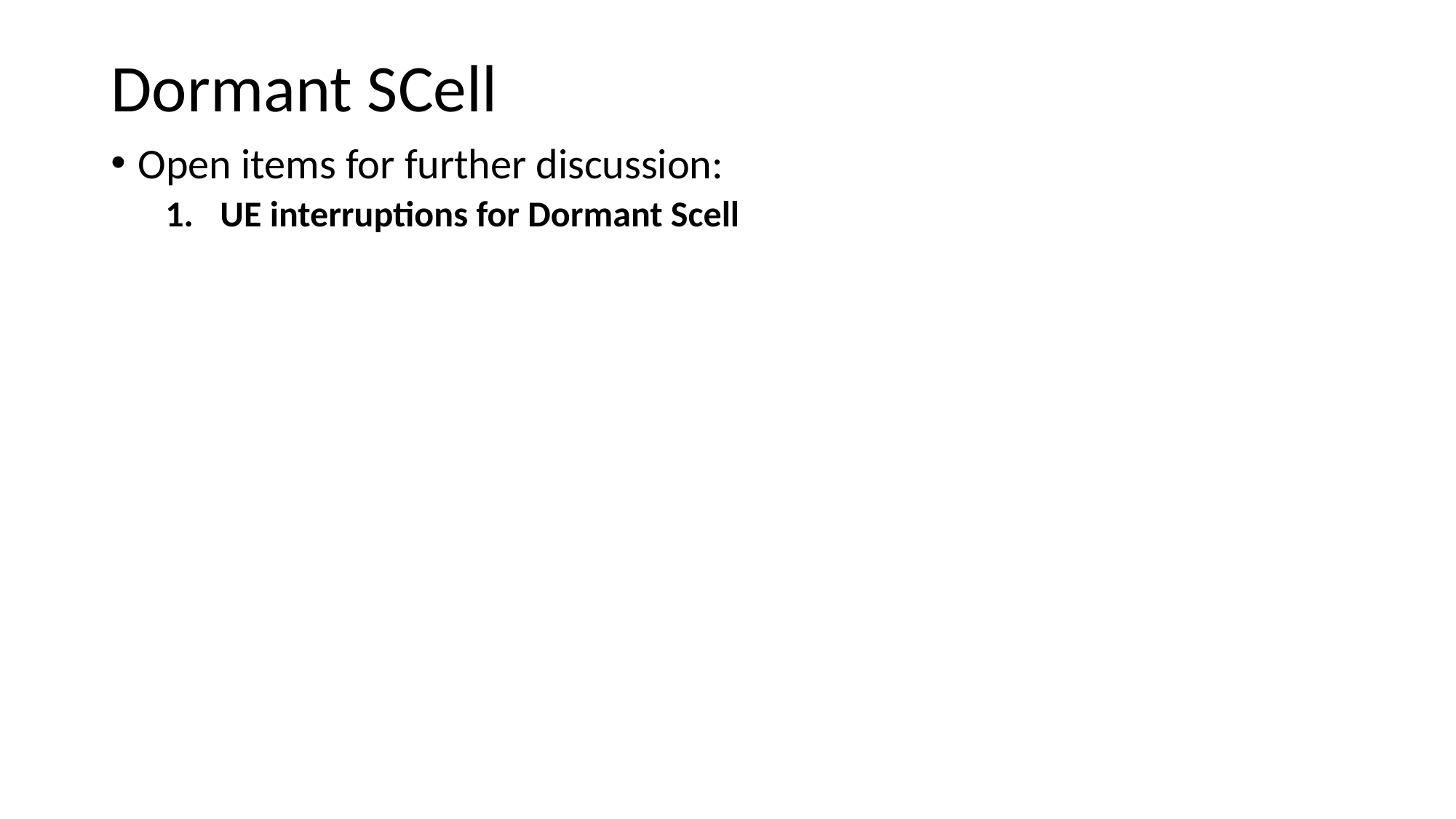

# Dormant SCell
Open items for further discussion:
UE interruptions for Dormant Scell